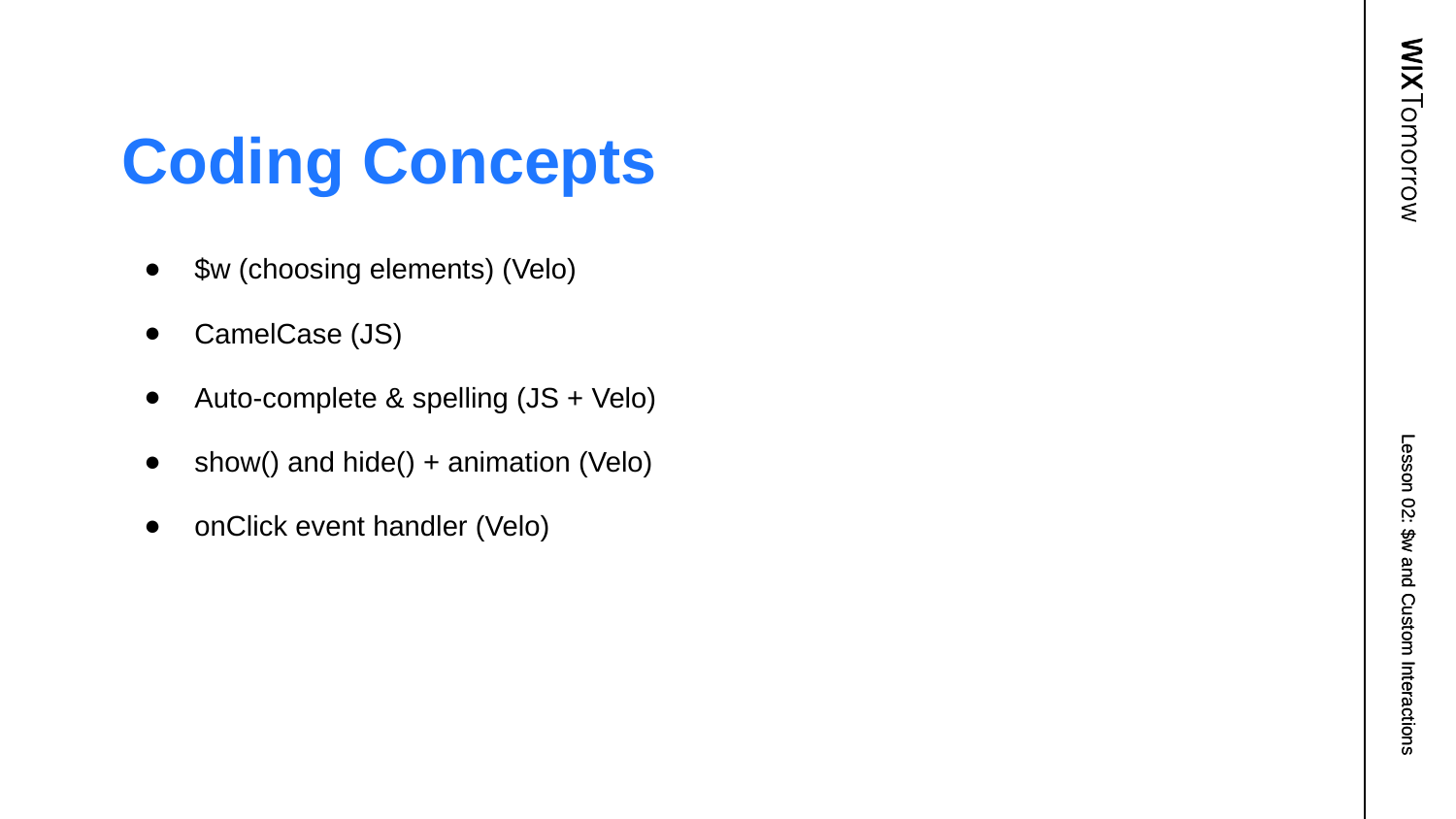

# Coding Concepts
$w (choosing elements) (Velo)
CamelCase (JS)
Auto-complete & spelling (JS + Velo)
show() and hide() + animation (Velo)
onClick event handler (Velo)